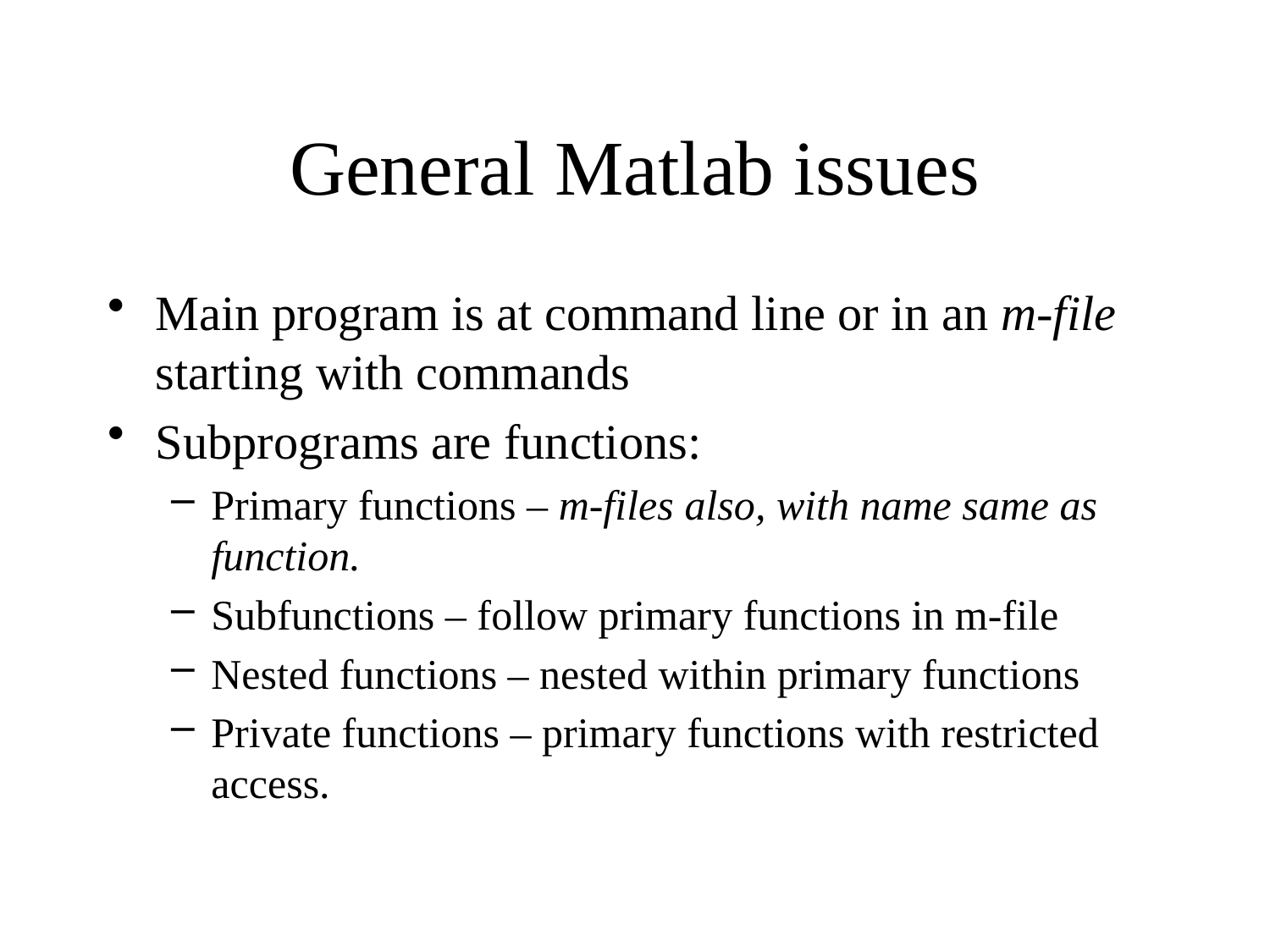

# General Matlab issues
Main program is at command line or in an m-file starting with commands
Subprograms are functions:
Primary functions – m-files also, with name same as function.
Subfunctions – follow primary functions in m-file
Nested functions – nested within primary functions
Private functions – primary functions with restricted access.